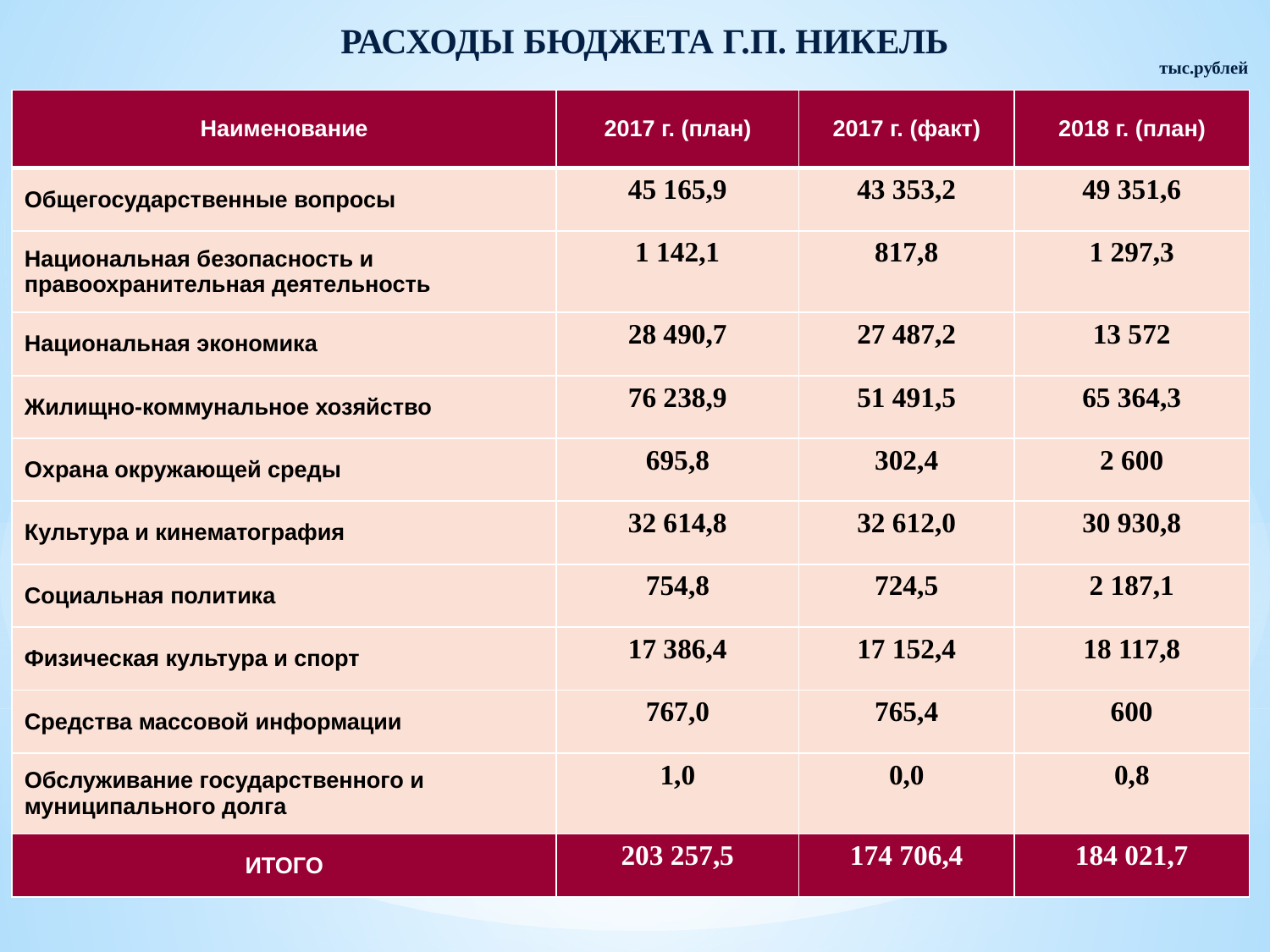

расходы бюджета г.п. Никель
тыс.рублей
| Наименование | 2017 г. (план) | 2017 г. (факт) | 2018 г. (план) |
| --- | --- | --- | --- |
| Общегосударственные вопросы | 45 165,9 | 43 353,2 | 49 351,6 |
| Национальная безопасность и правоохранительная деятельность | 1 142,1 | 817,8 | 1 297,3 |
| Национальная экономика | 28 490,7 | 27 487,2 | 13 572 |
| Жилищно-коммунальное хозяйство | 76 238,9 | 51 491,5 | 65 364,3 |
| Охрана окружающей среды | 695,8 | 302,4 | 2 600 |
| Культура и кинематография | 32 614,8 | 32 612,0 | 30 930,8 |
| Социальная политика | 754,8 | 724,5 | 2 187,1 |
| Физическая культура и спорт | 17 386,4 | 17 152,4 | 18 117,8 |
| Средства массовой информации | 767,0 | 765,4 | 600 |
| Обслуживание государственного и муниципального долга | 1,0 | 0,0 | 0,8 |
| ИТОГО | 203 257,5 | 174 706,4 | 184 021,7 |